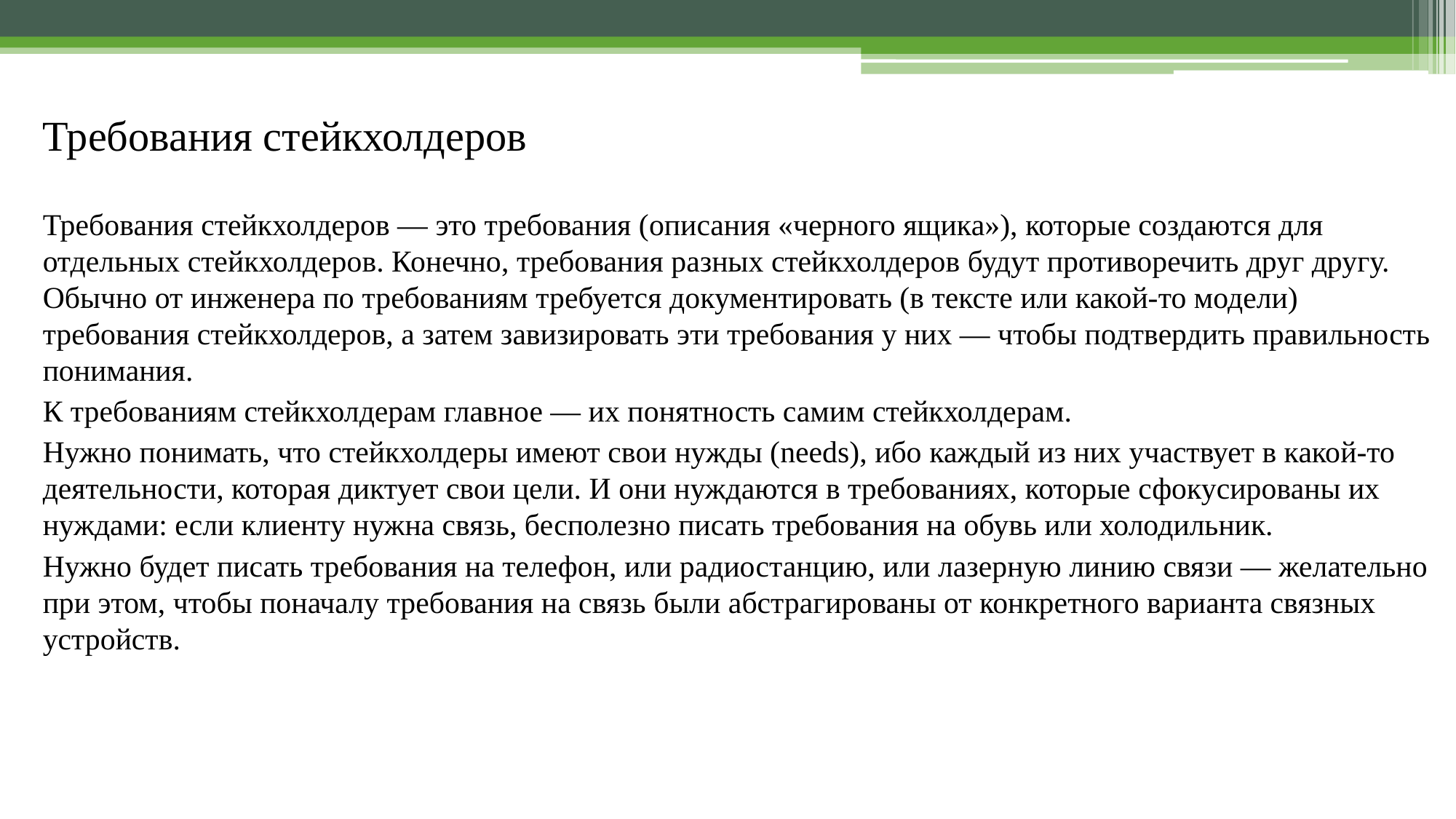

Требования стейкхолдеров

Требования стейкхолдеров — это требования (описания «черного ящика»), которые создаются для отдельных стейкхолдеров. Конечно, требования разных стейкхолдеров будут противоречить друг другу. Обычно от инженера по требованиям требуется документировать (в тексте или какой-то модели) требования стейкхолдеров, а затем завизировать эти требования у них — чтобы подтвердить правильность понимания.
К требованиям стейкхолдерам главное — их понятность самим стейкхолдерам.
Нужно понимать, что стейкхолдеры имеют свои нужды (needs), ибо каждый из них участвует в какой-то деятельности, которая диктует свои цели. И они нуждаются в требованиях, которые сфокусированы их нуждами: если клиенту нужна связь, бесполезно писать требования на обувь или холодильник.
Нужно будет писать требования на телефон, или радиостанцию, или лазерную линию связи — желательно при этом, чтобы поначалу требования на связь были абстрагированы от конкретного варианта связных устройств.